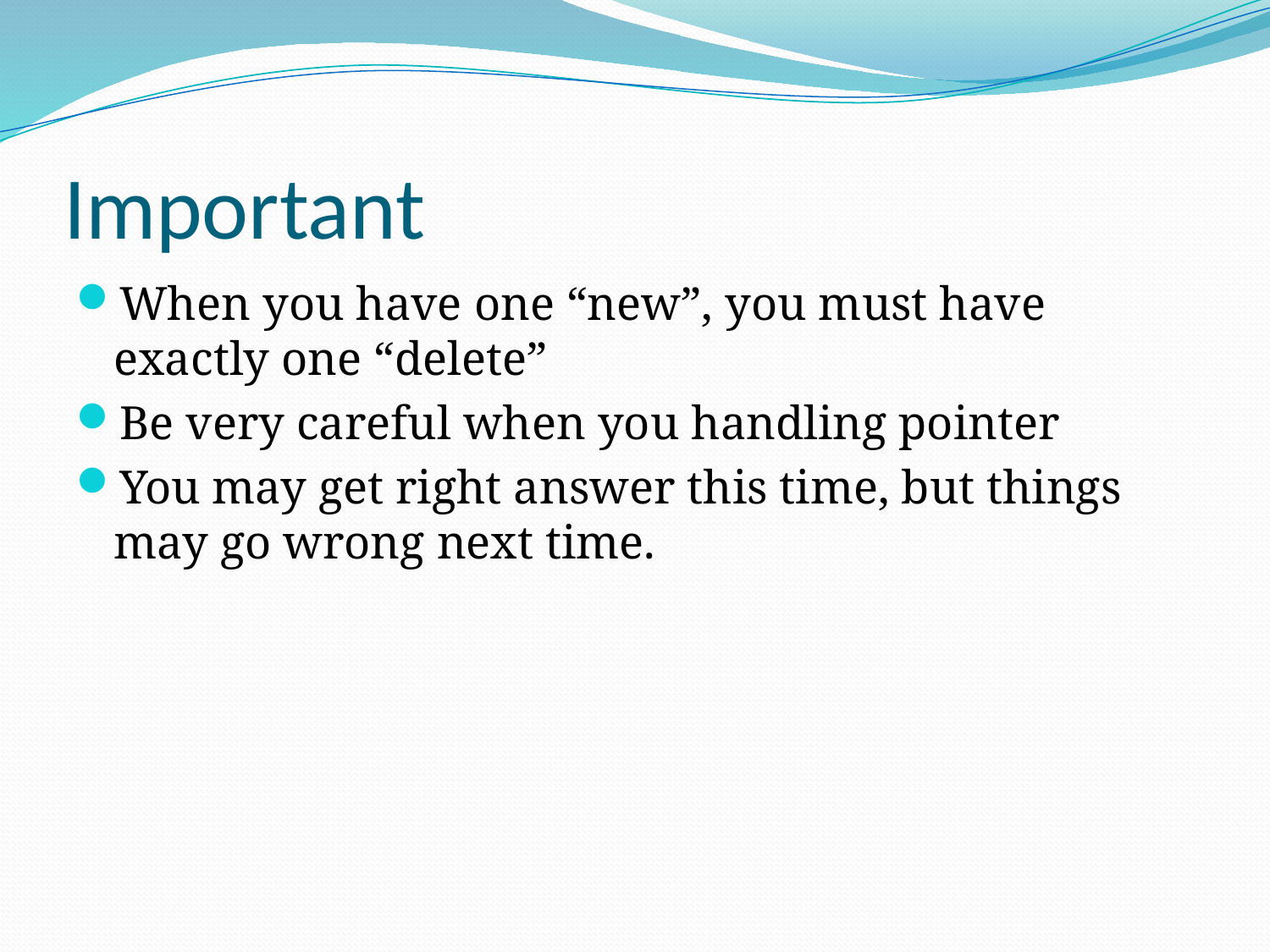

# Important
When you have one “new”, you must have exactly one “delete”
Be very careful when you handling pointer
You may get right answer this time, but things may go wrong next time.